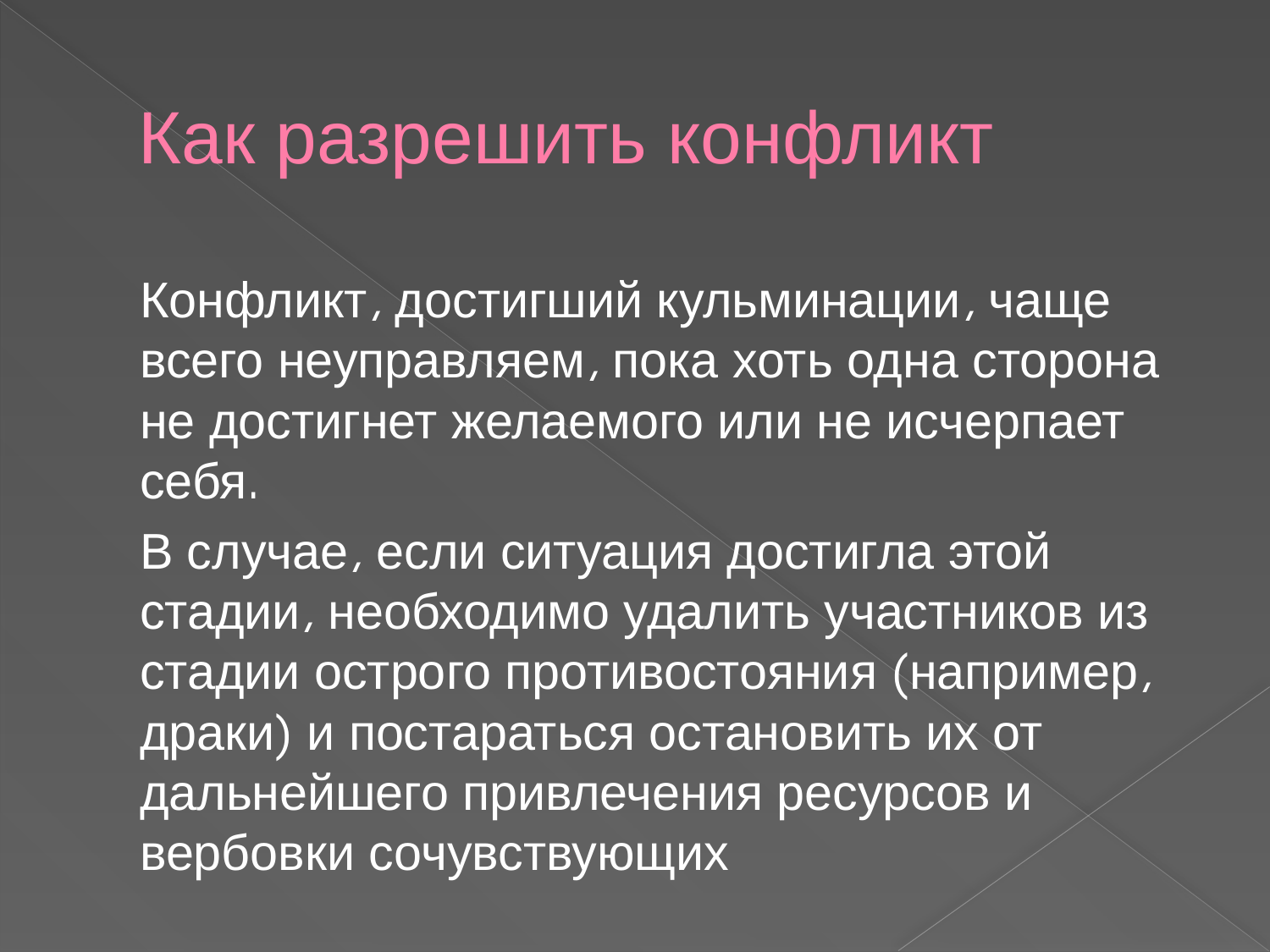

# Как разрешить конфликт
Конфликт, достигший кульминации, чаще всего неуправляем, пока хоть одна сторона не достигнет желаемого или не исчерпает себя.
В случае, если ситуация достигла этой стадии, необходимо удалить участников из стадии острого противостояния (например, драки) и постараться остановить их от дальнейшего привлечения ресурсов и вербовки сочувствующих